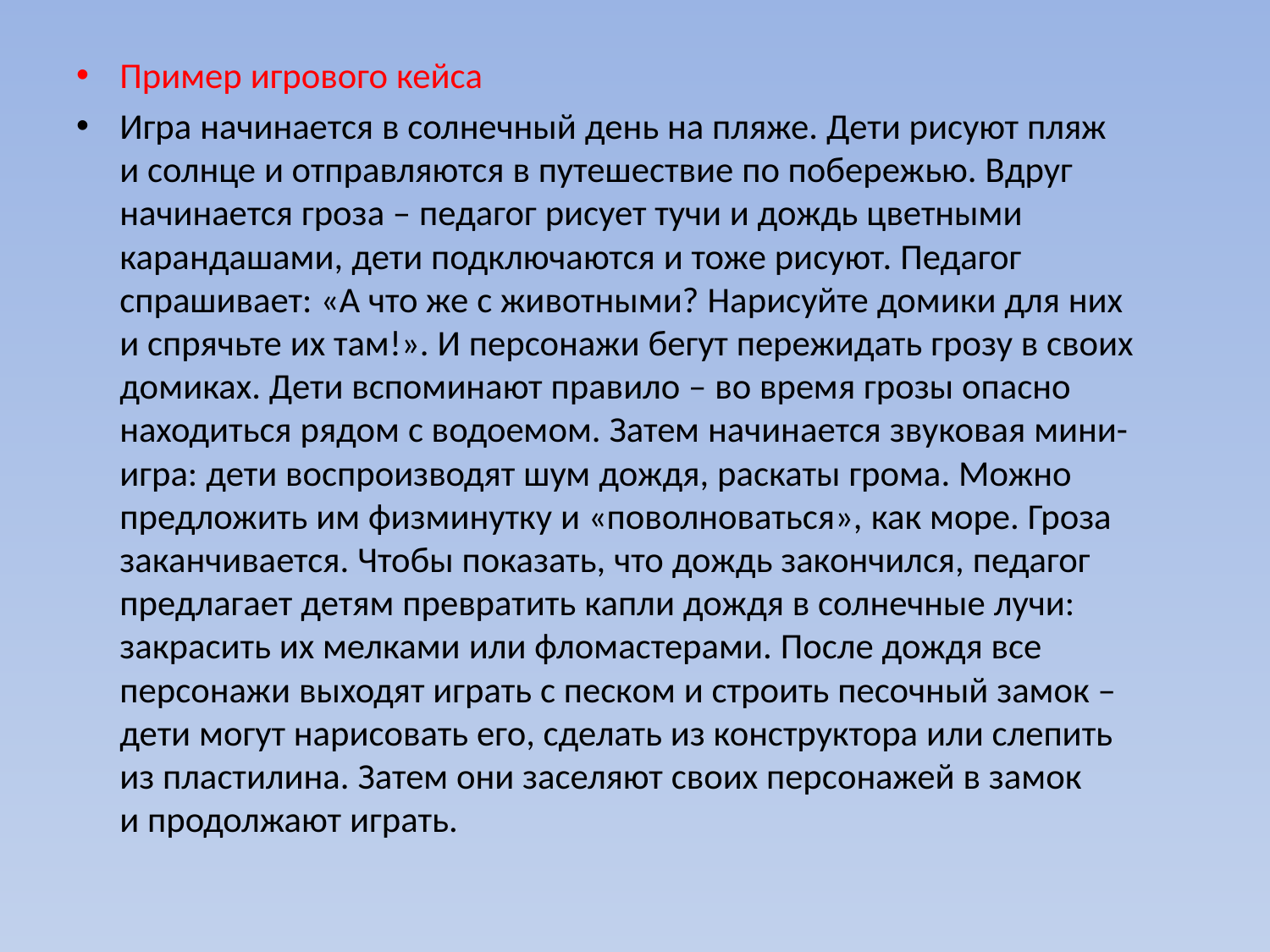

Пример игрового кейса
Игра начинается в солнечный день на пляже. Дети рисуют пляж и солнце и отправляются в путешествие по побережью. Вдруг начинается гроза – педагог рисует тучи и дождь цветными карандашами, дети подключаются и тоже рисуют. Педагог спрашивает: «А что же с животными? Нарисуйте домики для них и спрячьте их там!». И персонажи бегут пережидать грозу в своих домиках. Дети вспоминают правило – во время грозы опасно находиться рядом с водоемом. Затем начинается звуковая мини-игра: дети воспроизводят шум дождя, раскаты грома. Можно предложить им физминутку и «поволноваться», как море. Гроза заканчивается. Чтобы показать, что дождь закончился, педагог предлагает детям превратить капли дождя в солнечные лучи: закрасить их мелками или фломастерами. После дождя все персонажи выходят играть с песком и строить песочный замок – дети могут нарисовать его, сделать из конструктора или слепить из пластилина. Затем они заселяют своих персонажей в замок и продолжают играть.